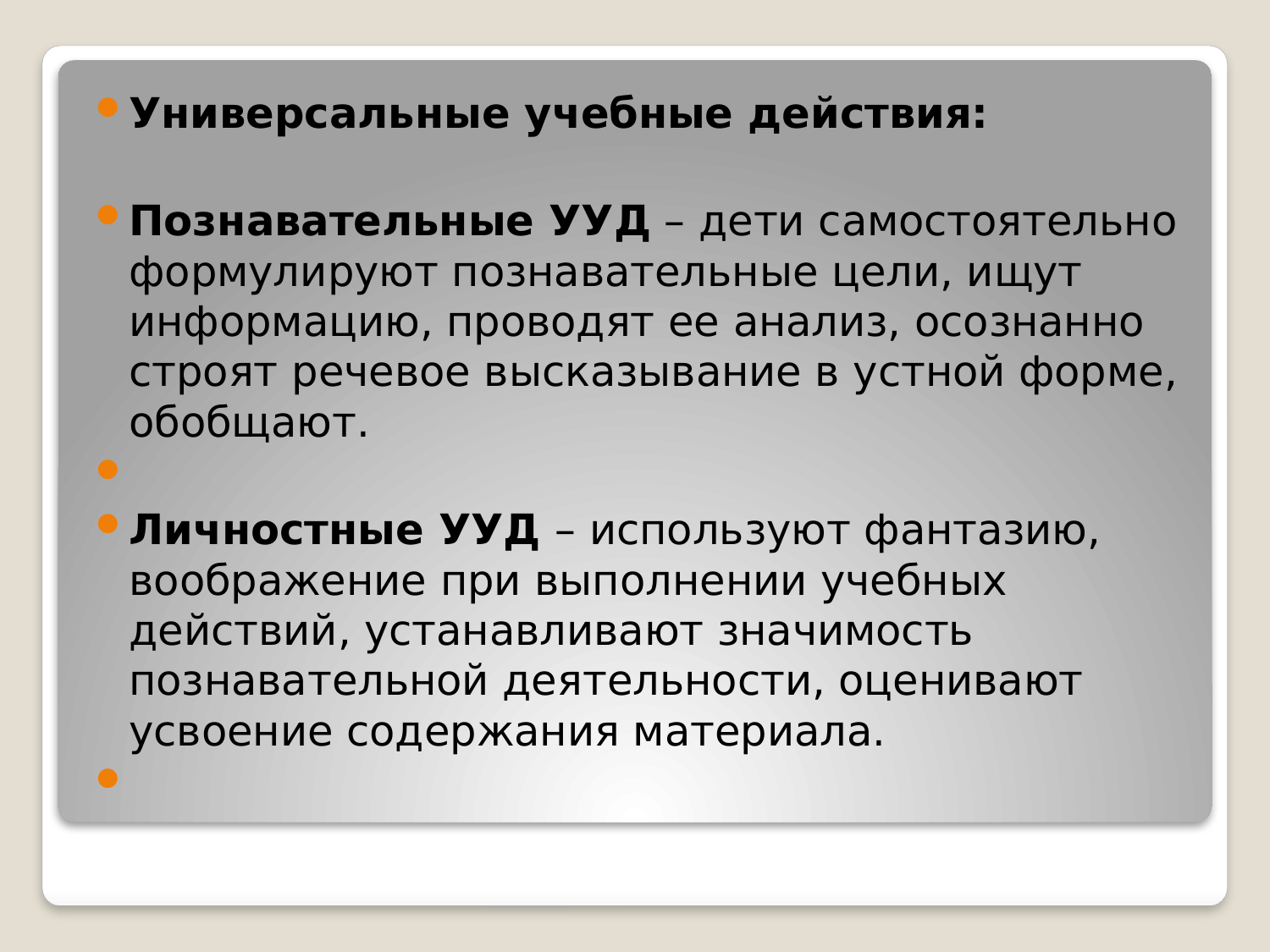

Универсальные учебные действия:

Познавательные УУД – дети самостоятельно формулируют познавательные цели, ищут информацию, проводят ее анализ, осознанно строят речевое высказывание в устной форме, обобщают.

Личностные УУД – используют фантазию, воображение при выполнении учебных действий, устанавливают значимость познавательной деятельности, оценивают усвоение содержания материала.

#